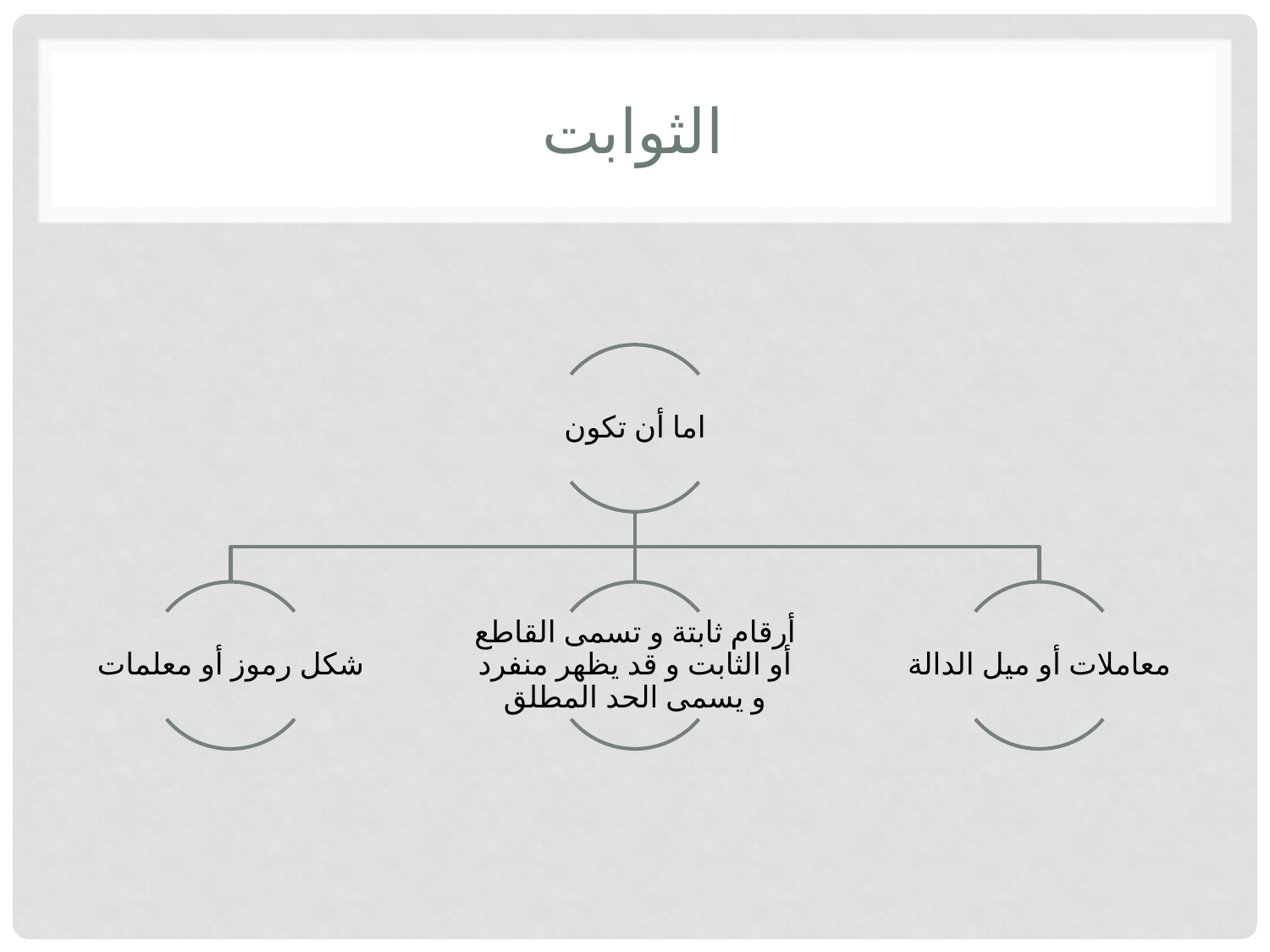

# الثوابت
اما أن تكون
شكل رموز أو معلمات
أرقام ثابتة و تسمى القاطع أو الثابت و قد يظهر منفرد و يسمى الحد المطلق
معاملات أو ميل الدالة